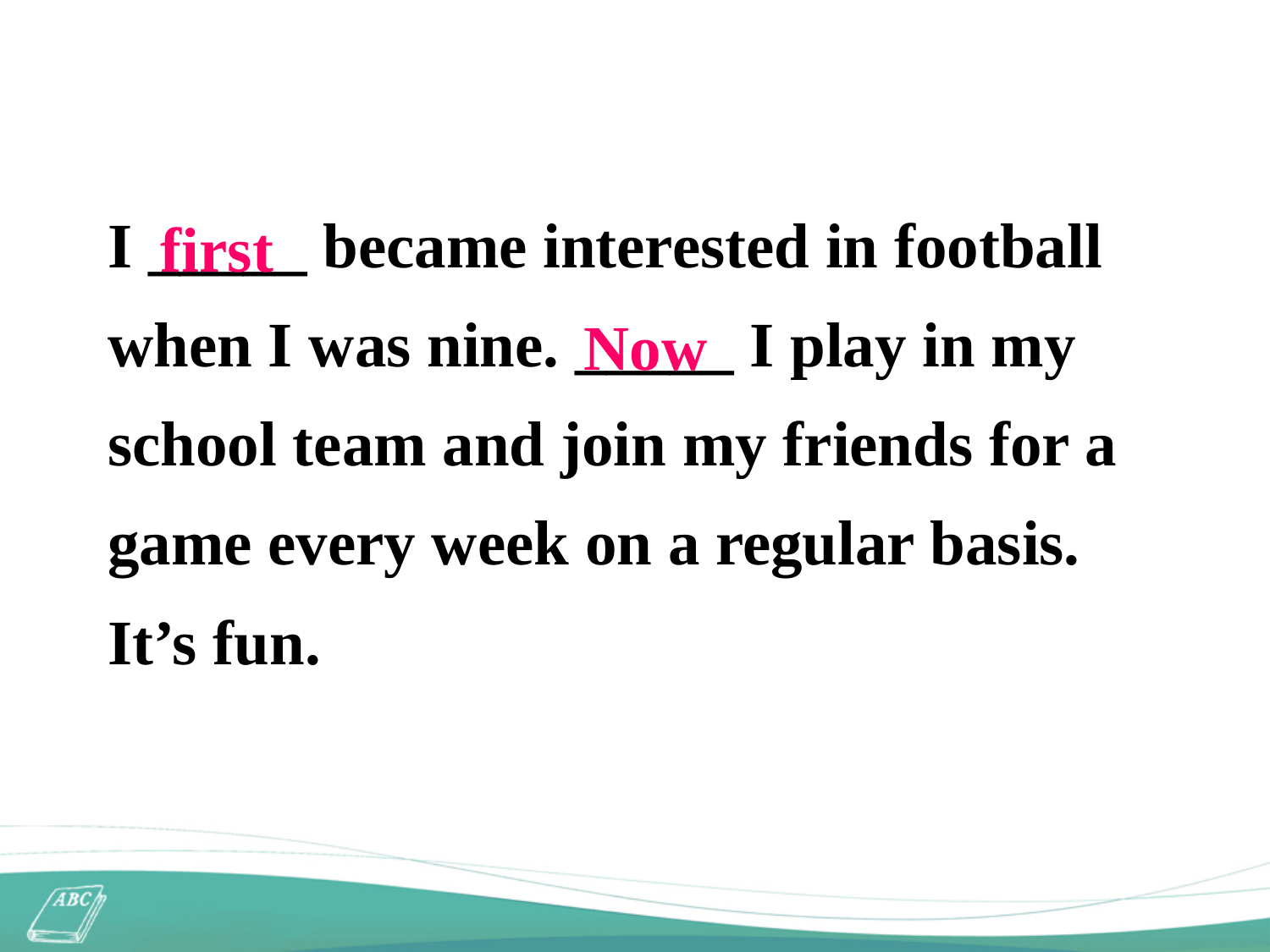

I _____ became interested in football when I was nine. _____ I play in my school team and join my friends for a game every week on a regular basis. It’s fun.
first
Now